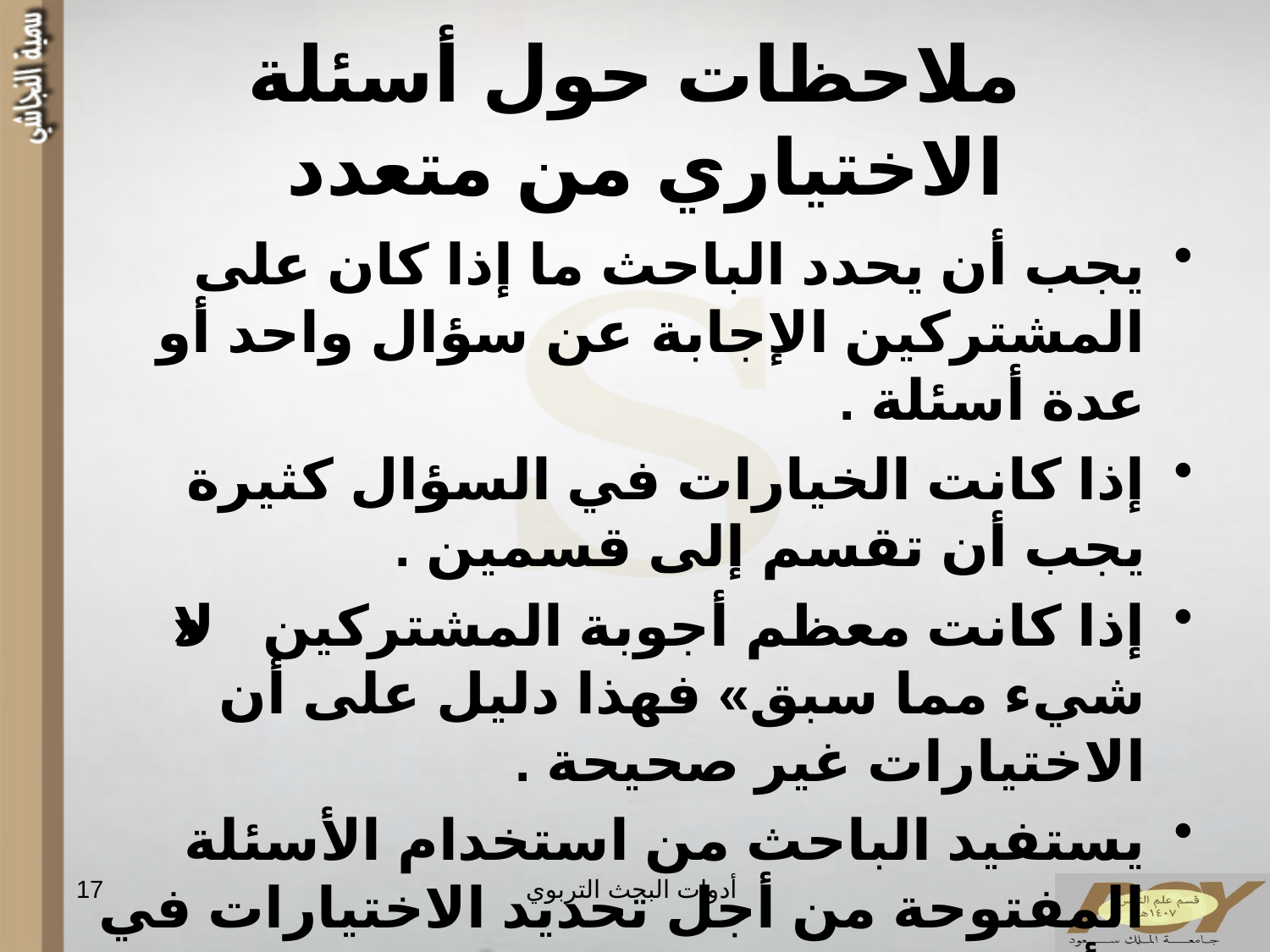

# ملاحظات حول أسئلة الاختياري من متعدد
يجب أن يحدد الباحث ما إذا كان على المشتركين الإجابة عن سؤال واحد أو عدة أسئلة .
إذا كانت الخيارات في السؤال كثيرة يجب أن تقسم إلى قسمين .
إذا كانت معظم أجوبة المشتركين «لا شيء مما سبق» فهذا دليل على أن الاختيارات غير صحيحة .
يستفيد الباحث من استخدام الأسئلة المفتوحة من أجل تحديد الاختيارات في الأسئلة المغلقة .
17
أدوات البحث التربوي